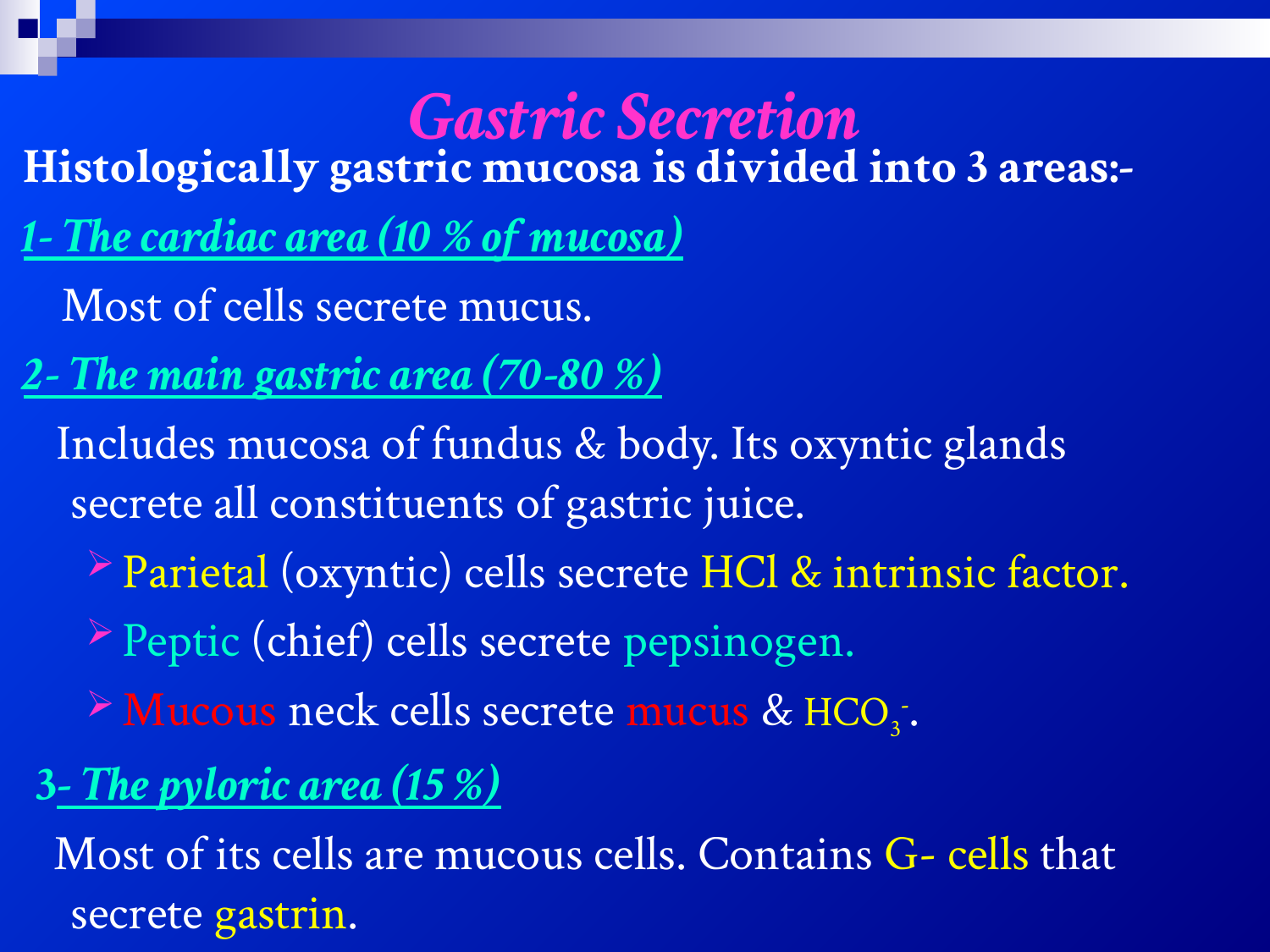

# Gastric Secretion
Histologically gastric mucosa is divided into 3 areas:-
1- The cardiac area (10 % of mucosa)
Most of cells secrete mucus.
2- The main gastric area (70-80 %)
   Includes mucosa of fundus & body. Its oxyntic glands secrete all constituents of gastric juice.
Parietal (oxyntic) cells secrete HCl & intrinsic factor.
Peptic (chief) cells secrete pepsinogen.
Mucous neck cells secrete mucus & HCO3-.
3- The pyloric area (15 %)
   Most of its cells are mucous cells. Contains G- cells that secrete gastrin.